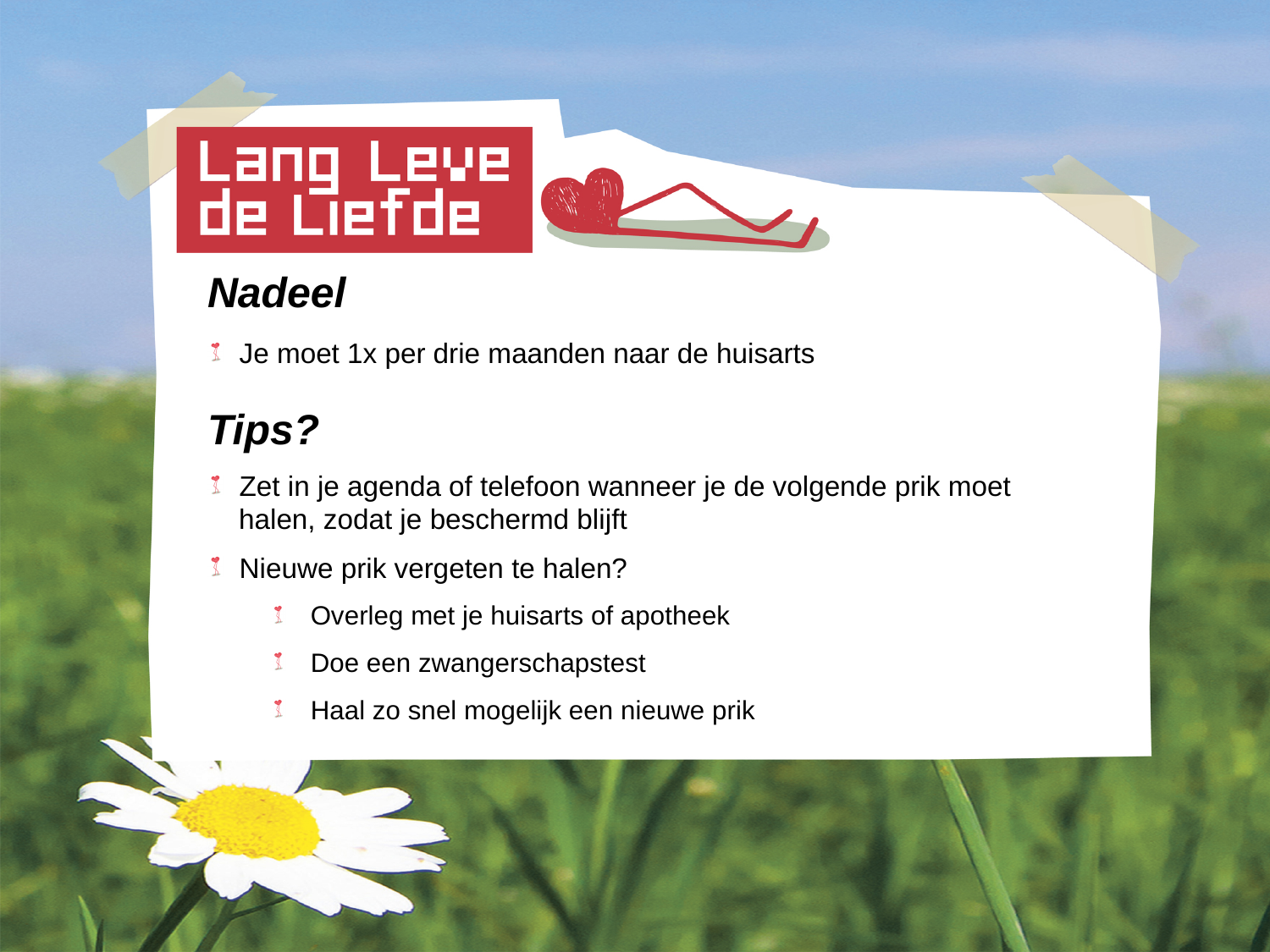

Nadeel

  Je moet 1x per drie maanden naar de huisarts

Tips?

  Zet in je agenda of telefoon wanneer je de volgende prik moet
    halen, zodat je beschermd blijft

  Nieuwe prik vergeten te halen?

Overleg met je huisarts of apotheek

Doe een zwangerschapstest

Haal zo snel mogelijk een nieuwe prik